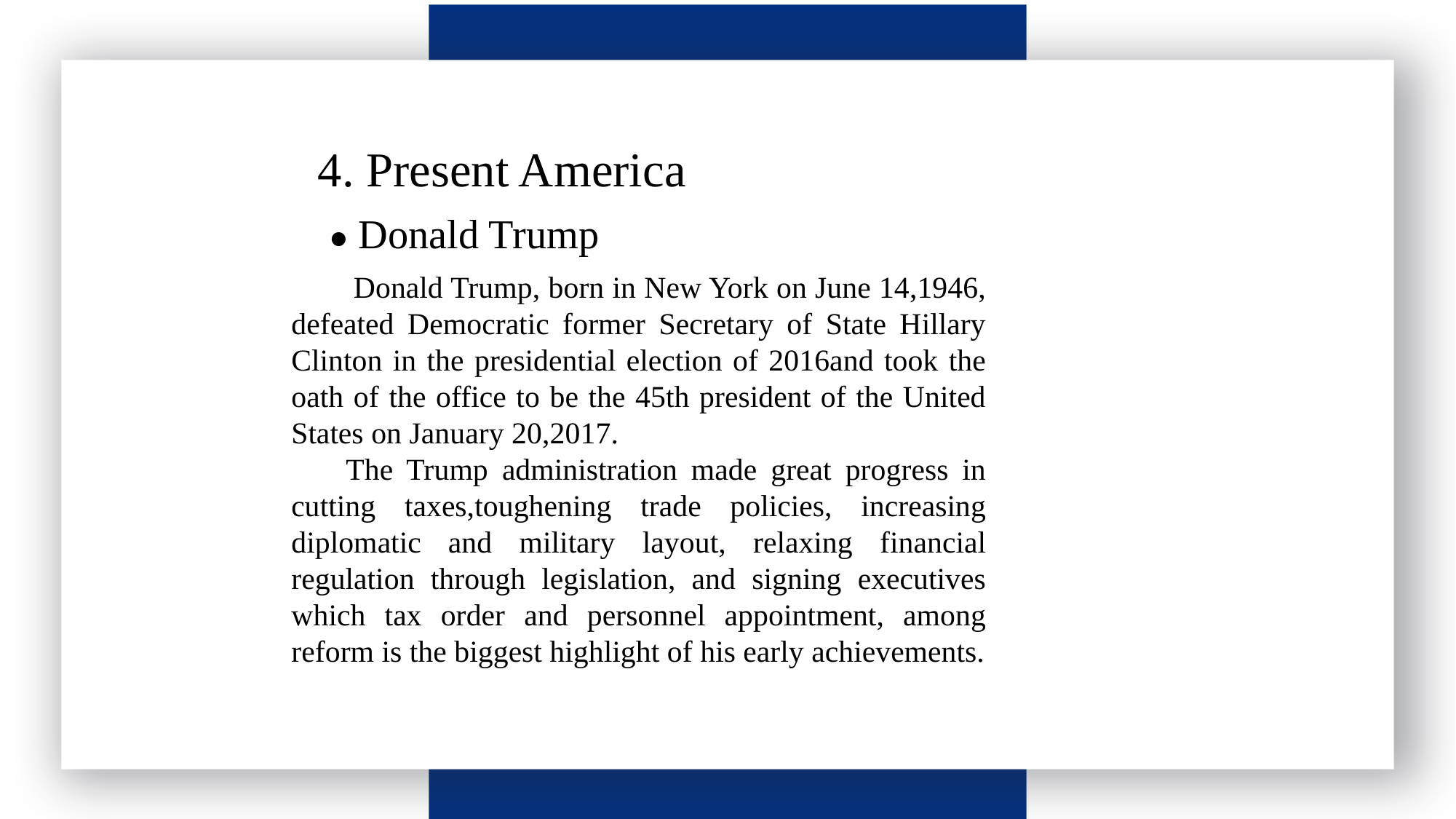

4. Present America
● Donald Trump
 Donald Trump, born in New York on June 14,1946, defeated Democratic former Secretary of State Hillary Clinton in the presidential election of 2016and took the oath of the office to be the 45th president of the United States on January 20,2017.
The Trump administration made great progress in cutting taxes,toughening trade policies, increasing diplomatic and military layout, relaxing financial regulation through legislation, and signing executives which tax order and personnel appointment, among reform is the biggest highlight of his early achievements.